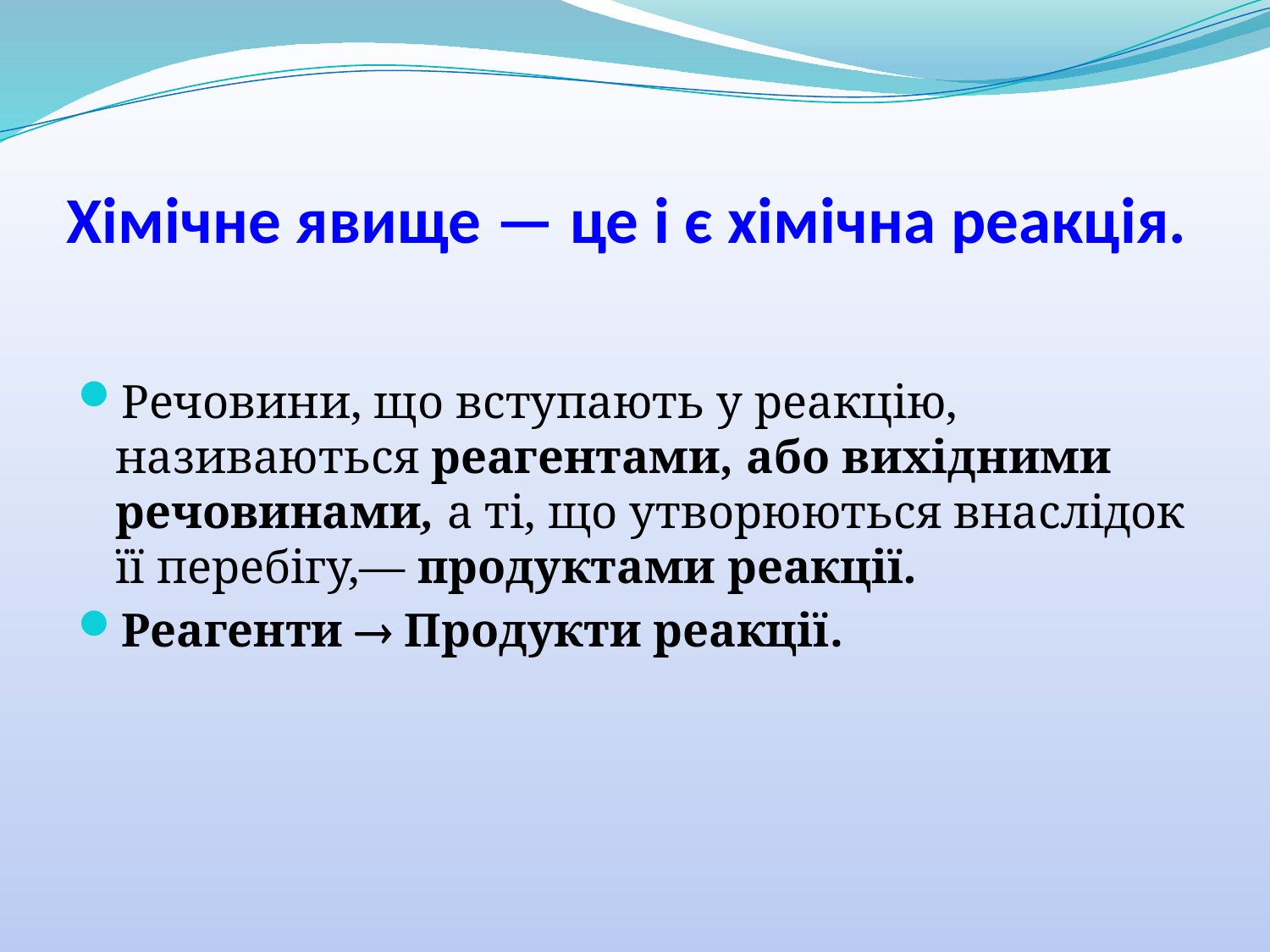

# Хімічне явище — це і є хімічна реакція.
Речовини, що вступають у реакцію, називаються реагентами, або вихідними речовинами, а ті, що утворюються внаслідок її перебігу,— продуктами реакції.
Реагенти → Продукти реакції.